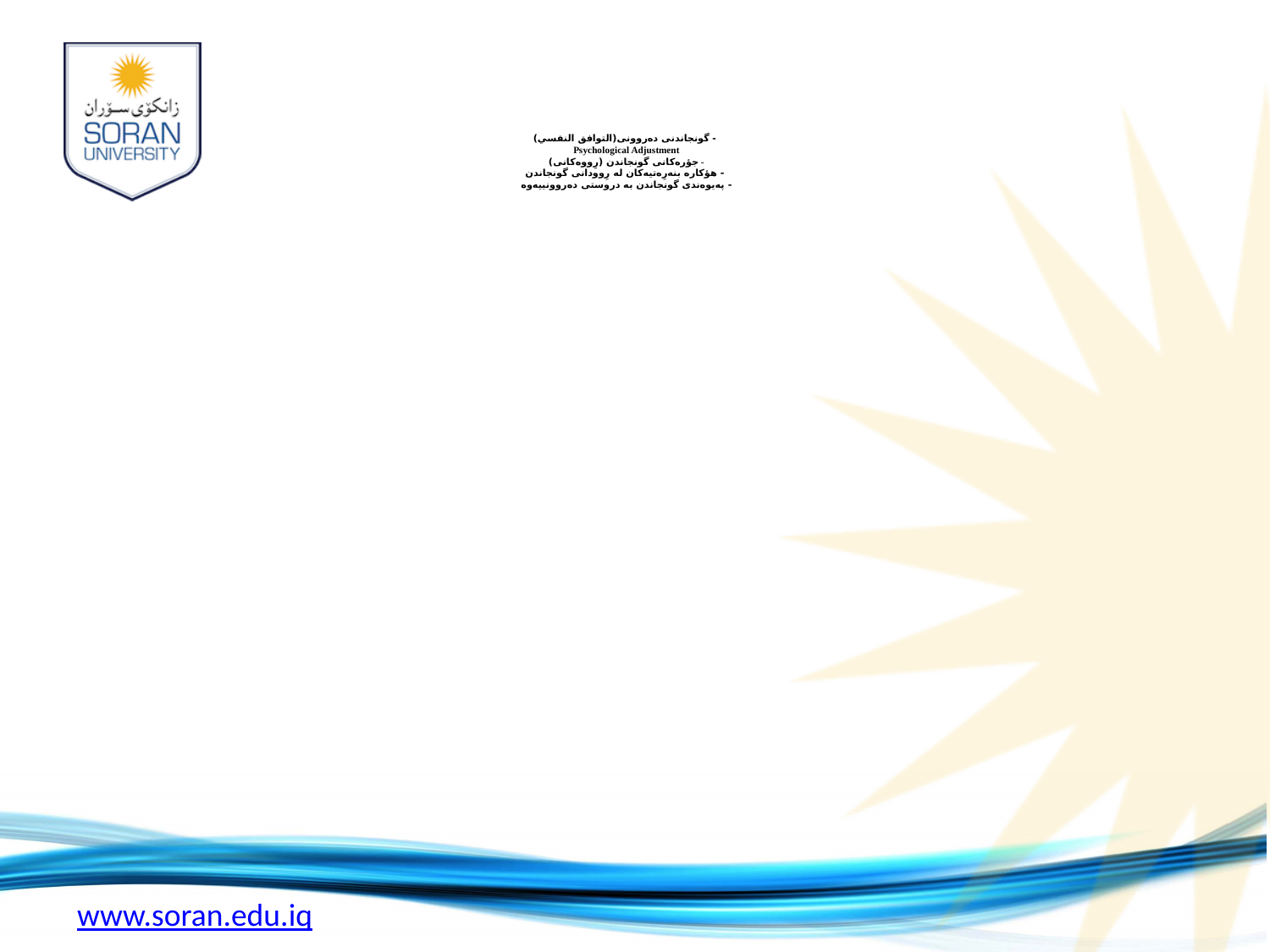

# - گونجاندنى ده‌روونى(التوافق النفسي) Psychological Adjustment - جؤره‌كانى گونجاندن (رِووه‌كانى) - هؤكاره‌ بنه‌رِه‌تيه‌كان له‌ رِوودانى گونجاندن - په‌يوه‌ندى گونجاندن به‌ دروستى ده‌روونييه‌وه‌